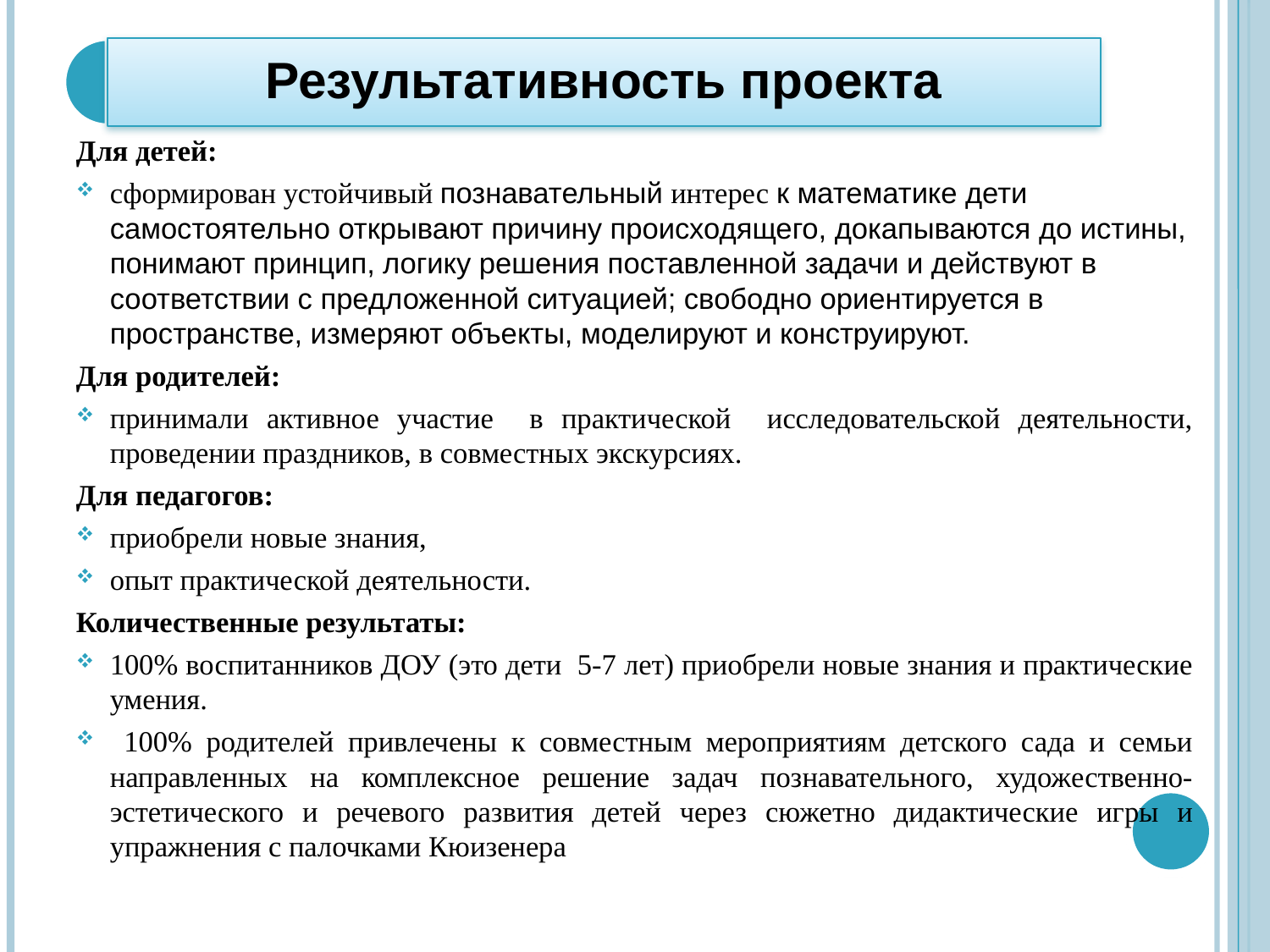

Результативность проекта
Для детей:
сформирован устойчивый познавательный интерес к математике дети самостоятельно открывают причину происходящего, докапываются до истины, понимают принцип, логику решения поставленной задачи и действуют в соответствии с предложенной ситуацией; свободно ориентируется в пространстве, измеряют объекты, моделируют и конструируют.
Для родителей:
принимали активное участие  в практической  исследовательской деятельности, проведении праздников, в совместных экскурсиях.
Для педагогов:
приобрели новые знания,
опыт практической деятельности.
Количественные результаты:
100% воспитанников ДОУ (это дети  5-7 лет) приобрели новые знания и практические умения.
 100% родителей привлечены к совместным мероприятиям детского сада и семьи направленных на комплексное решение задач познавательного, художественно-эстетического и речевого развития детей через сюжетно дидактические игры и упражнения с палочками Кюизенера